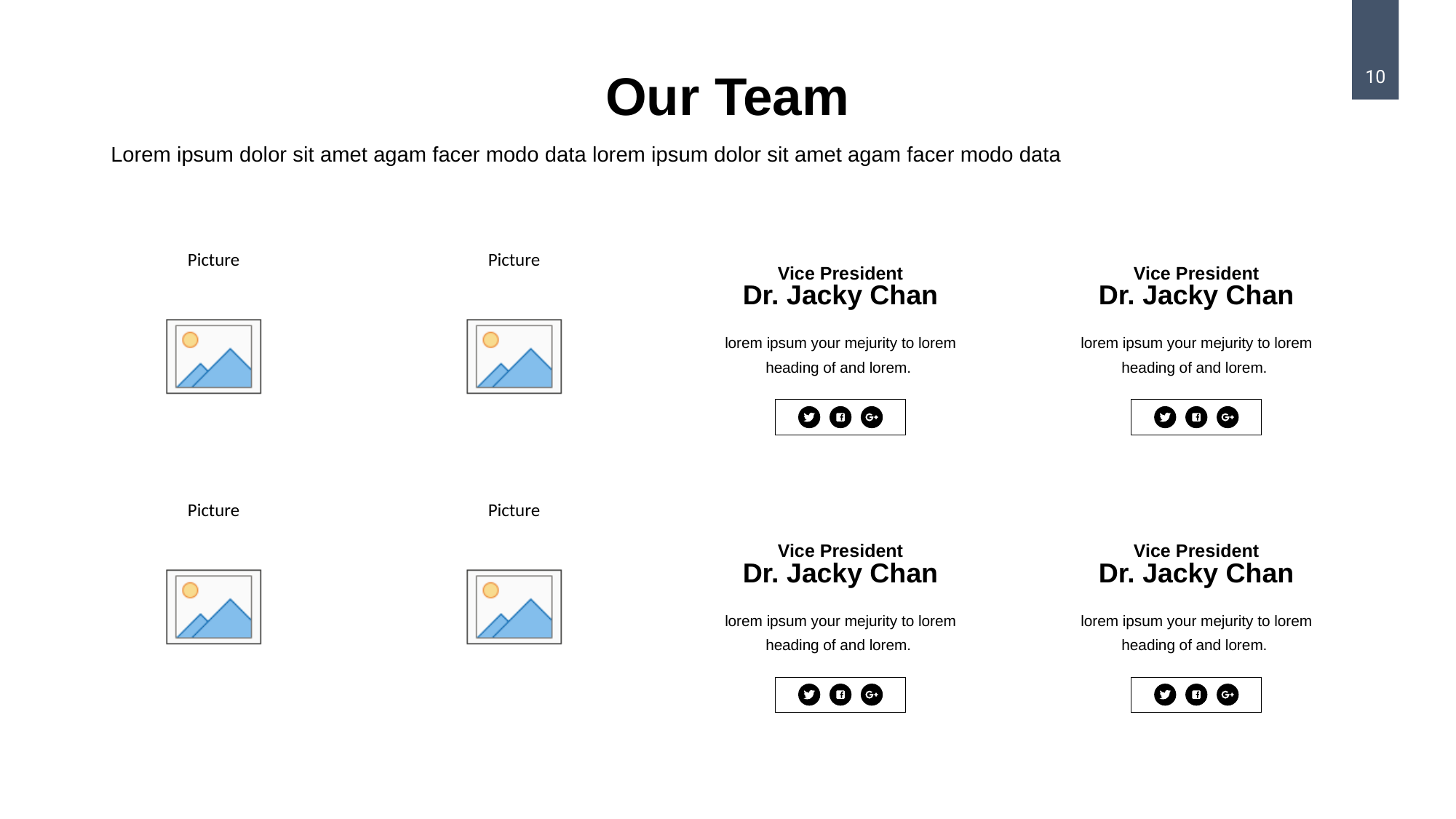

Our Team
10
Lorem ipsum dolor sit amet agam facer modo data lorem ipsum dolor sit amet agam facer modo data

Vice President
Dr. Jacky Chan
lorem ipsum your mejurity to lorem
heading of and lorem.

Vice President
Dr. Jacky Chan
lorem ipsum your mejurity to lorem
heading of and lorem.

Vice President
Dr. Jacky Chan
lorem ipsum your mejurity to lorem
heading of and lorem.

Vice President
Dr. Jacky Chan
lorem ipsum your mejurity to lorem
heading of and lorem.